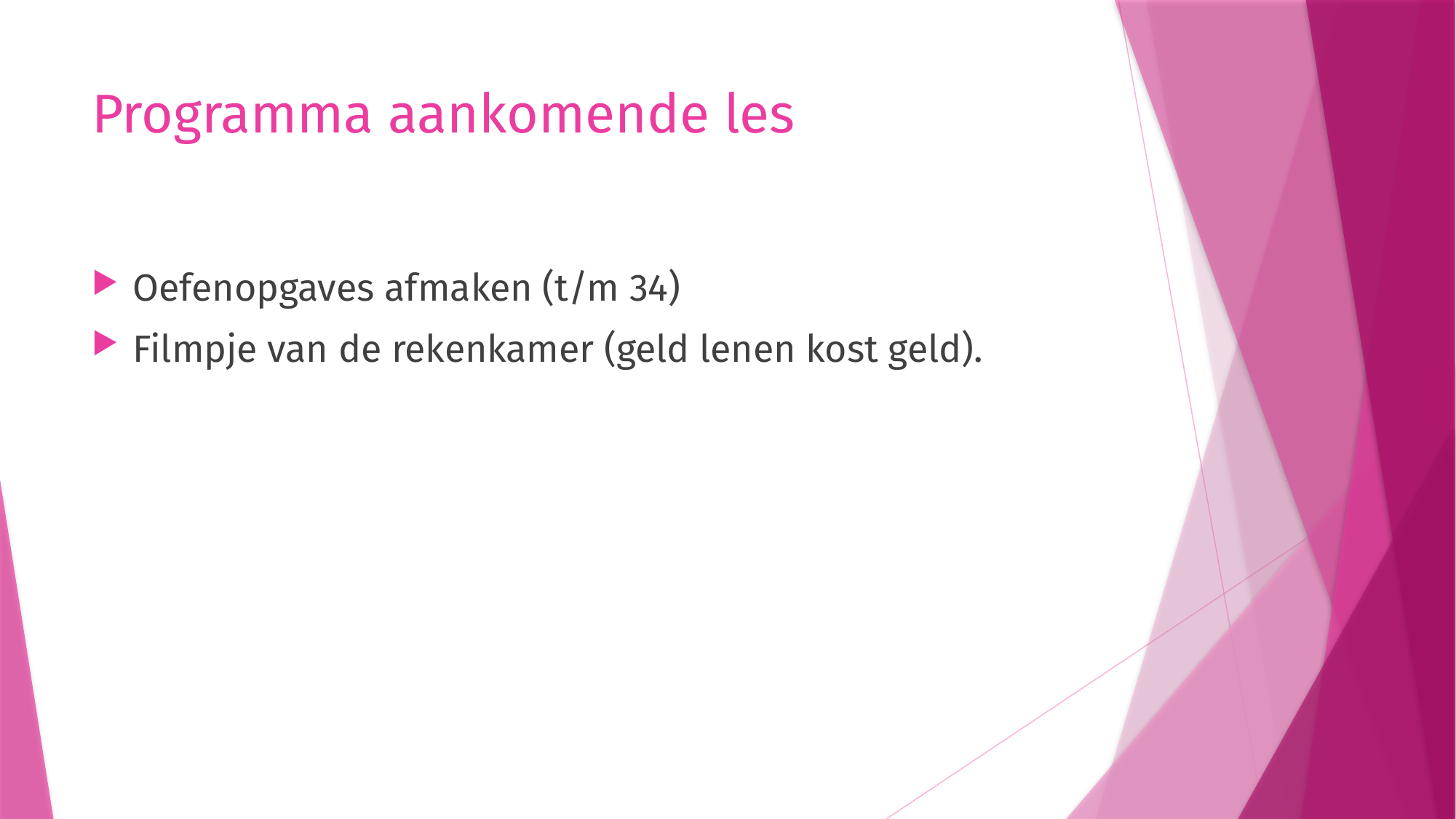

# Programma aankomende les
Oefenopgaves afmaken (t/m 34)
Filmpje van de rekenkamer (geld lenen kost geld).